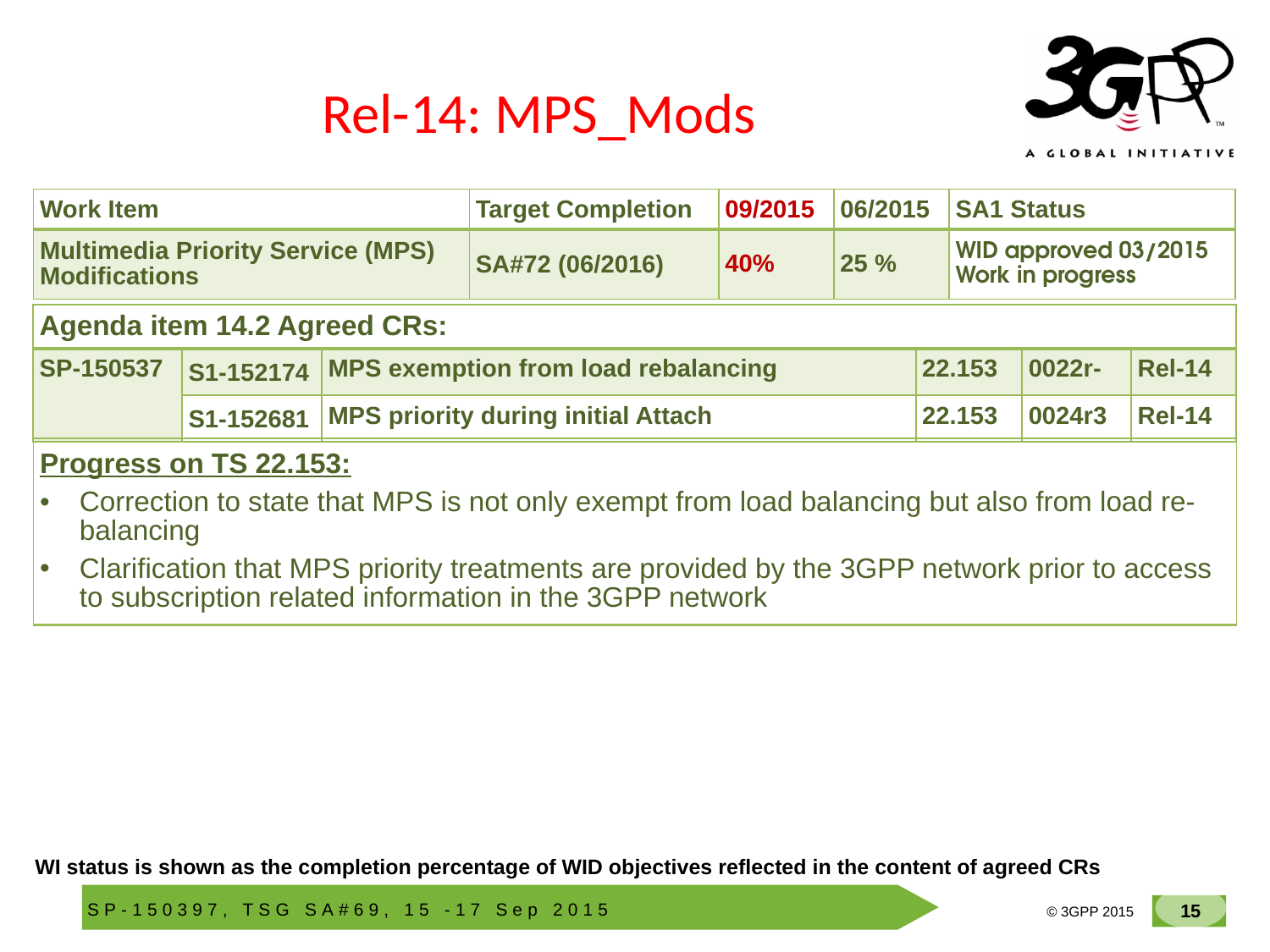

# Rel-14: MPS_Mods
| Work Item | Target Completion | 09/2015 | 06/2015 | SA1 Status |
| --- | --- | --- | --- | --- |
| Multimedia Priority Service (MPS) Modifications | SA#72 (06/2016) | 40% | 25 % | WID approved 03/2015 Work in progress |
| Agenda item 14.2 Agreed CRs: |  |  |  |  |  |
| --- | --- | --- | --- | --- | --- |
| SP-150537 | S1-152174 | MPS exemption from load rebalancing | 22.153 | 0022r- | Rel-14 |
|  | S1-152681 | MPS priority during initial Attach | 22.153 | 0024r3 | Rel-14 |
| Progress on TS 22.153: Correction to state that MPS is not only exempt from load balancing but also from load re-balancing Clarification that MPS priority treatments are provided by the 3GPP network prior to access to subscription related information in the 3GPP network |
| --- |
WI status is shown as the completion percentage of WID objectives reflected in the content of agreed CRs